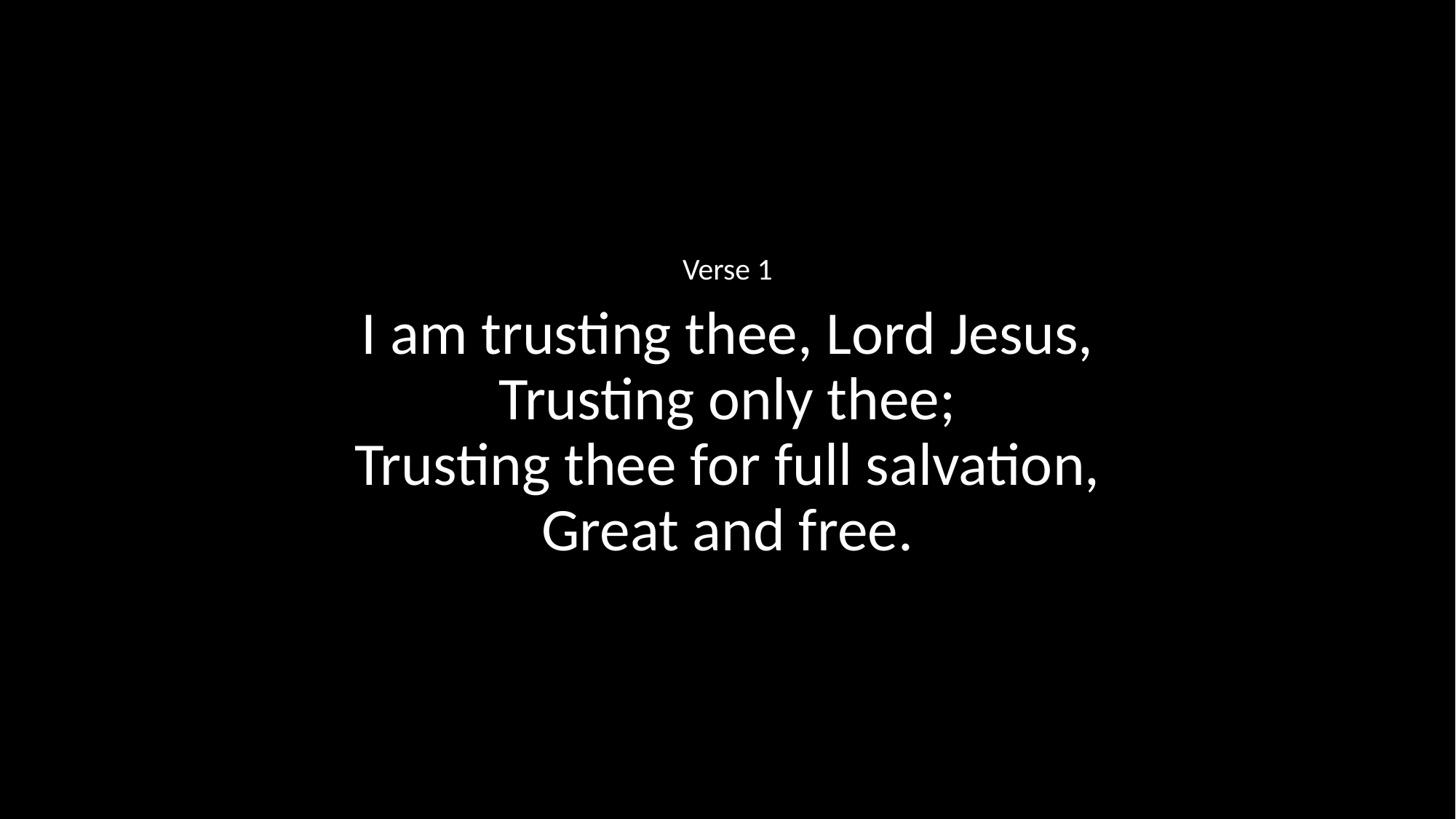

Verse 1
I am trusting thee, Lord Jesus,
Trusting only thee;
Trusting thee for full salvation,
Great and free.